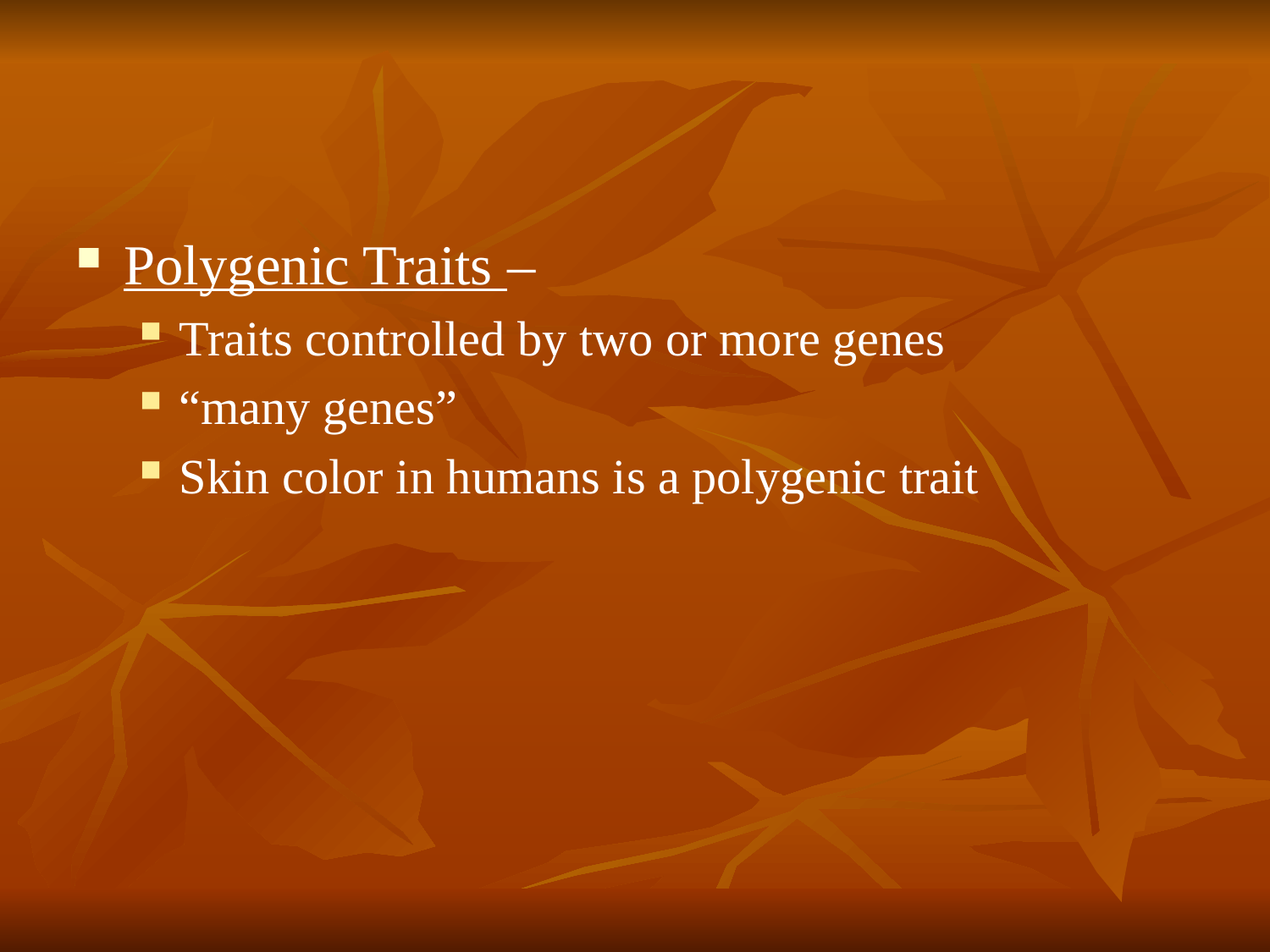

#
Polygenic Traits –
Traits controlled by two or more genes
“many genes”
Skin color in humans is a polygenic trait